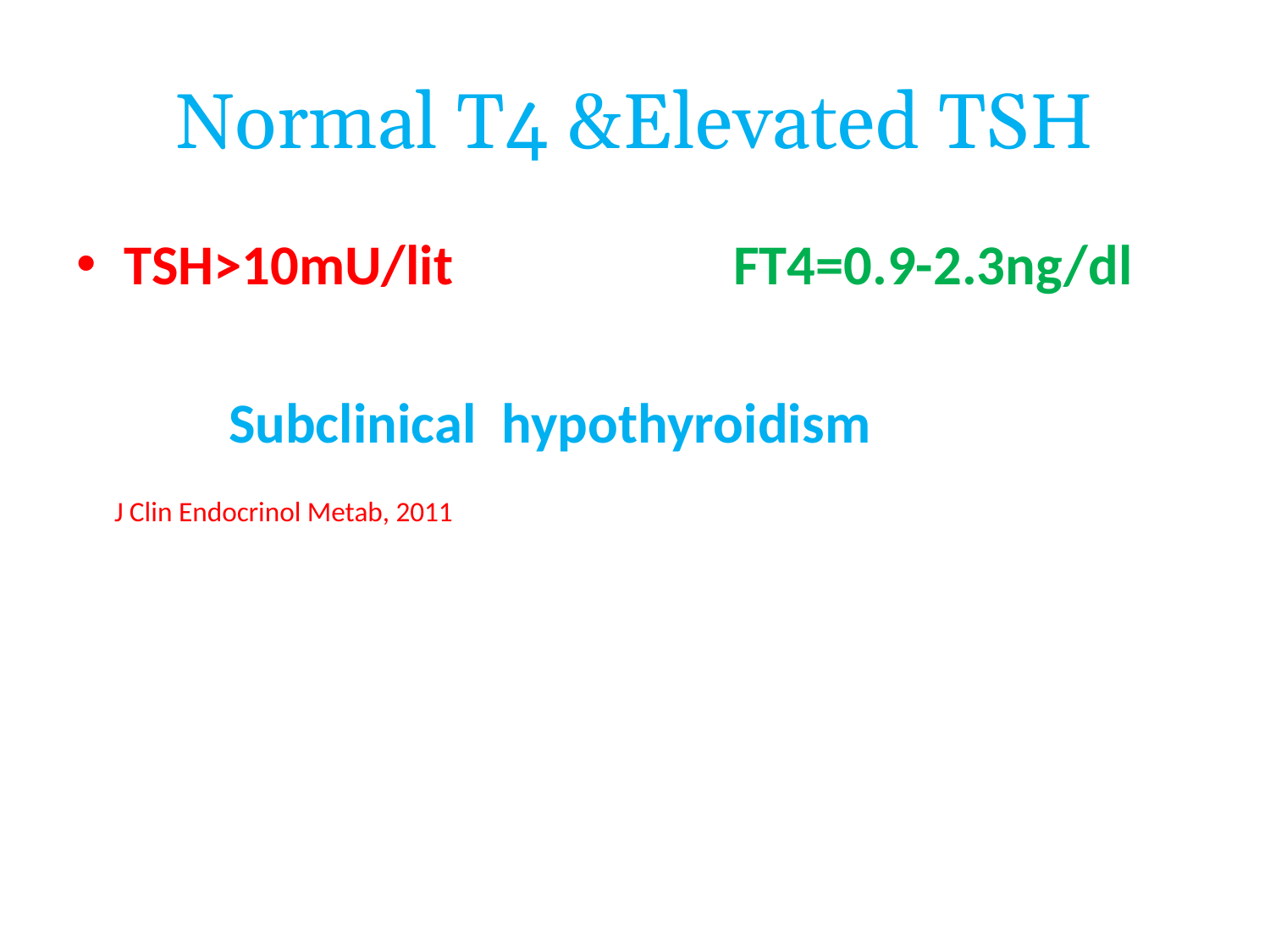

# Normal T4 &Elevated TSH
TSH>10mU/lit                      FT4=0.9-2.3ng/dl

            Subclinical  hypothyroidism
   J Clin Endocrinol Metab, 2011